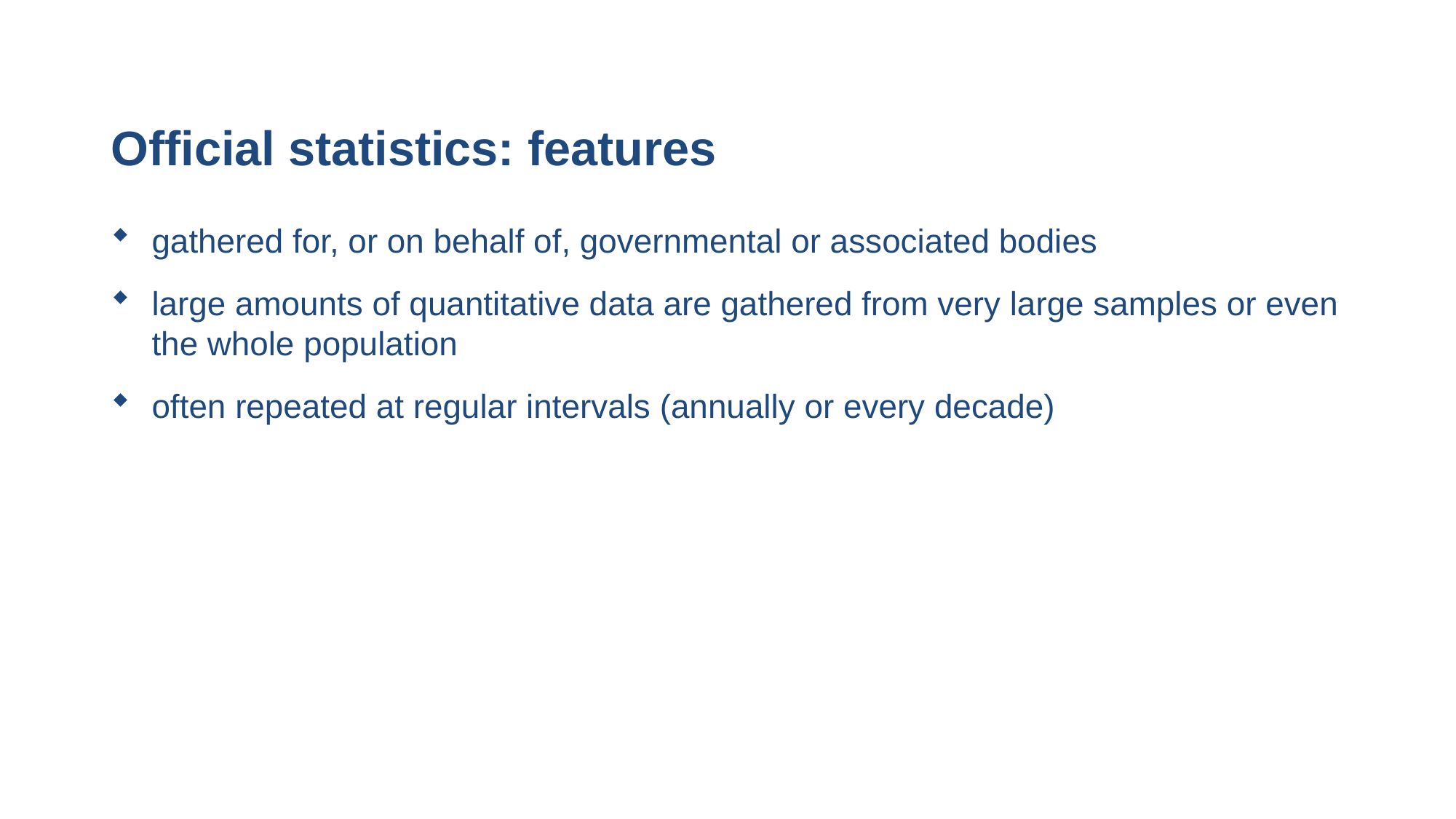

# Official statistics: features
gathered for, or on behalf of, governmental or associated bodies
large amounts of quantitative data are gathered from very large samples or even the whole population
often repeated at regular intervals (annually or every decade)